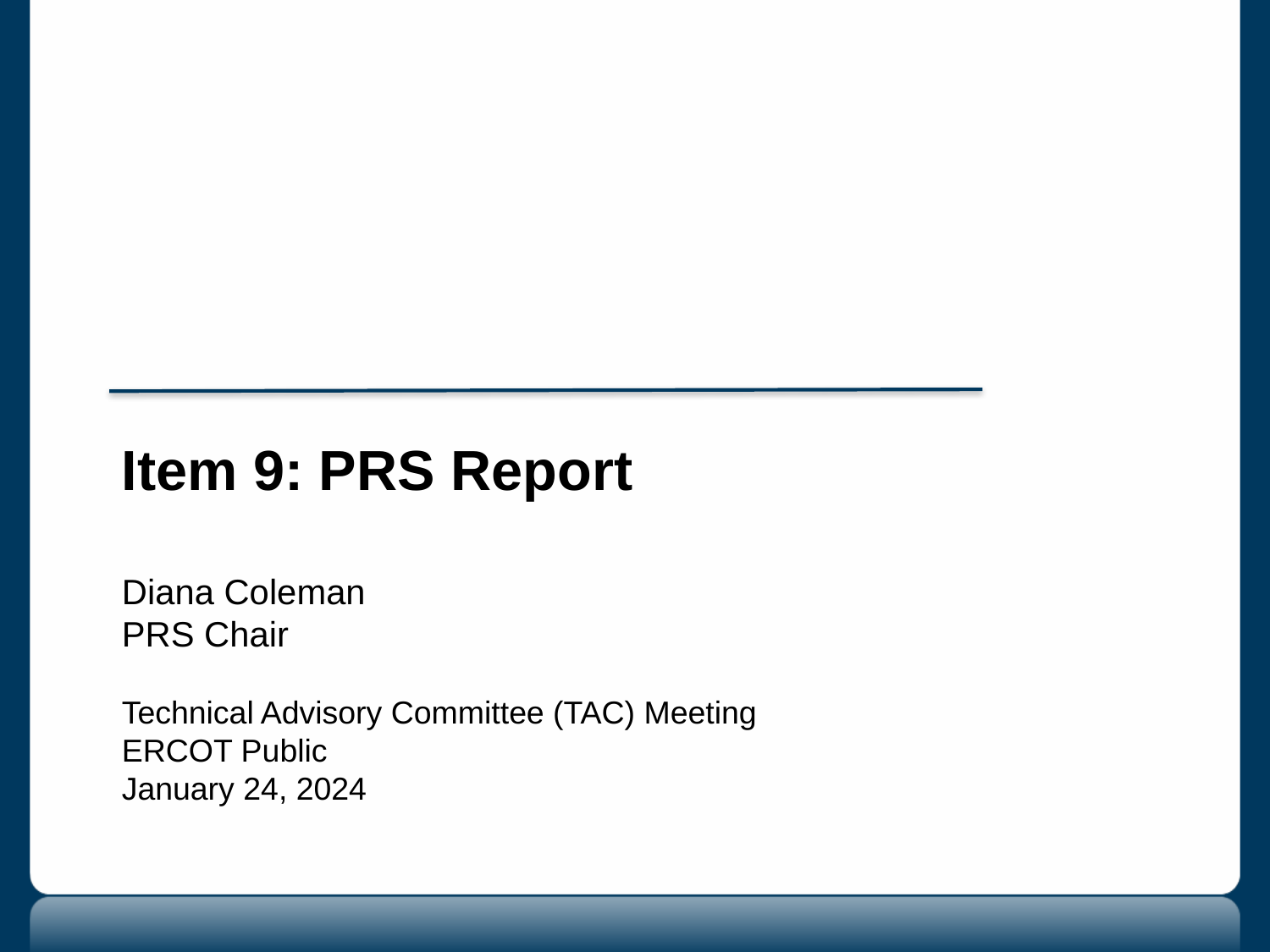

Item 9: PRS Report

Diana Coleman
PRS Chair

Technical Advisory Committee (TAC) Meeting
ERCOT Public
January 24, 2024